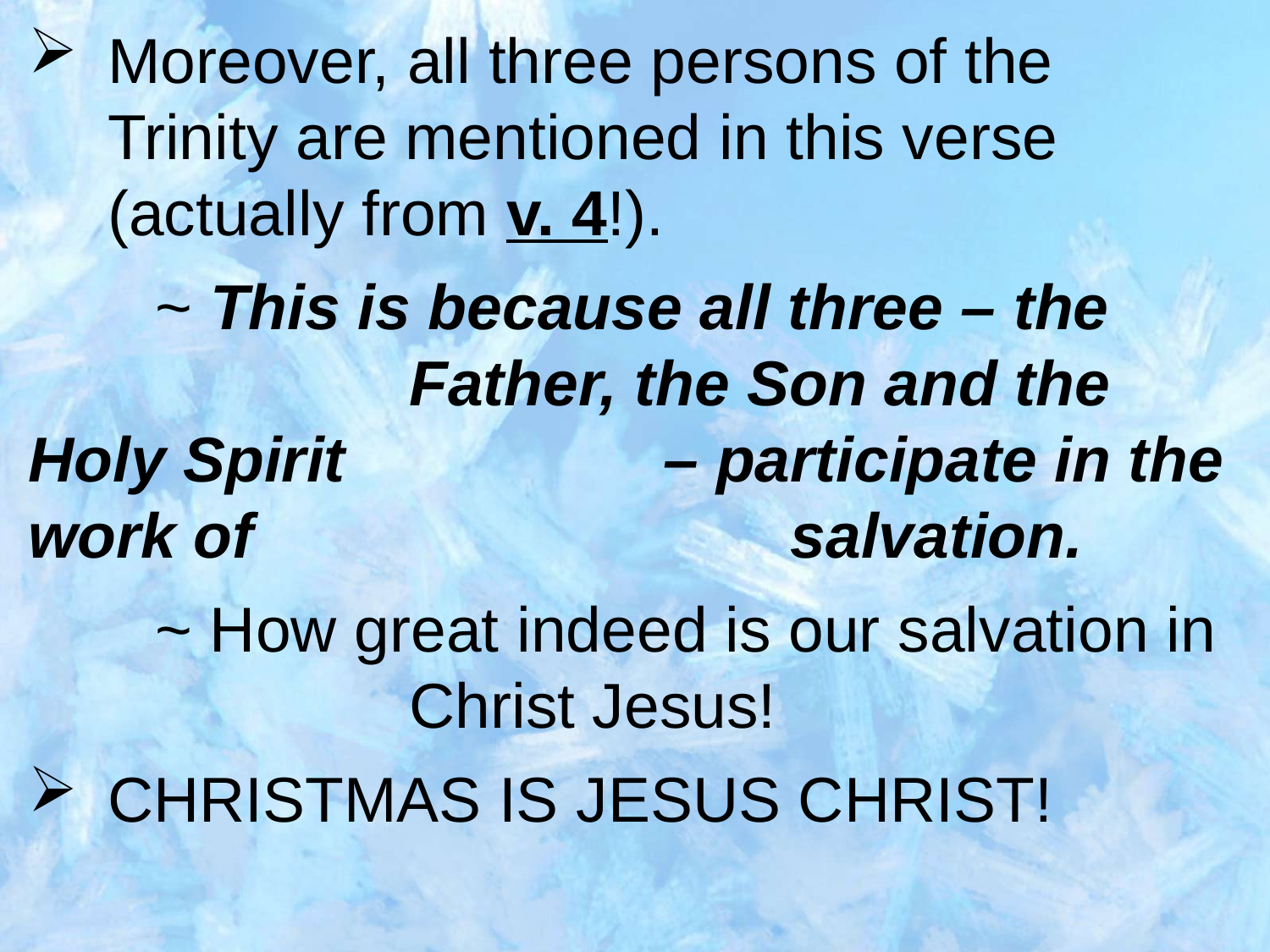

Moreover, all three persons of the Trinity are mentioned in this verse (actually from v. 4!).
	~ This is because all three – the 				Father, the Son and the Holy Spirit 			– participate in the work of 					salvation.
	~ How great indeed is our salvation in 			Christ Jesus!
CHRISTMAS IS JESUS CHRIST!